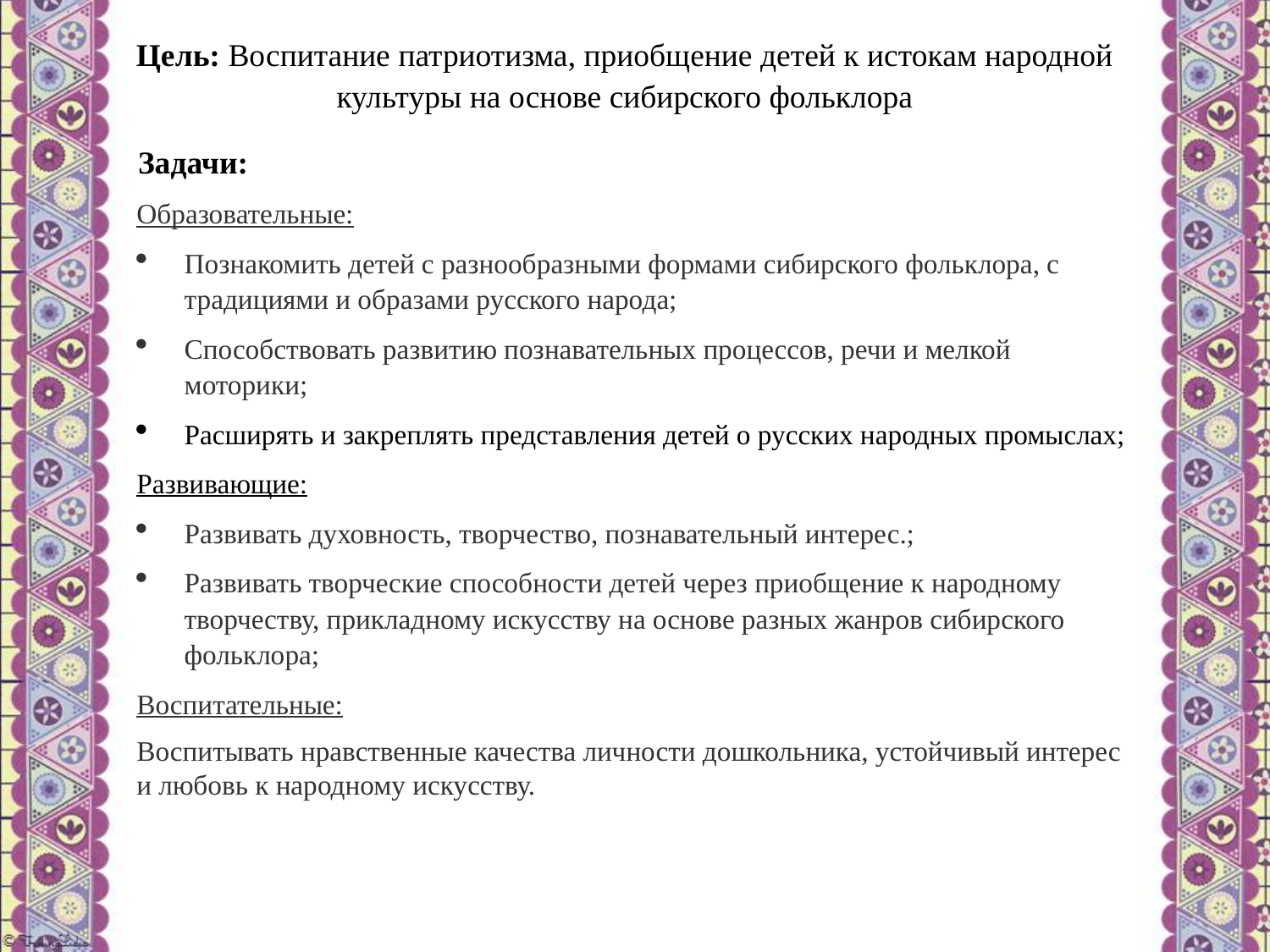

Цель: Воспитание патриотизма, приобщение детей к истокам народной культуры на основе сибирского фольклора
Задачи:
Образовательные:
Познакомить детей с разнообразными формами сибирского фольклора, с традициями и образами русского народа;
Способствовать развитию познавательных процессов, речи и мелкой моторики;
Расширять и закреплять представления детей о русских народных промыслах;
Развивающие:
Развивать духовность, творчество, познавательный интерес.;
Развивать творческие способности детей через приобщение к народному творчеству, прикладному искусству на основе разных жанров сибирского фольклора;
Воспитательные:
Воспитывать нравственные качества личности дошкольника, устойчивый интерес и любовь к народному искусству.